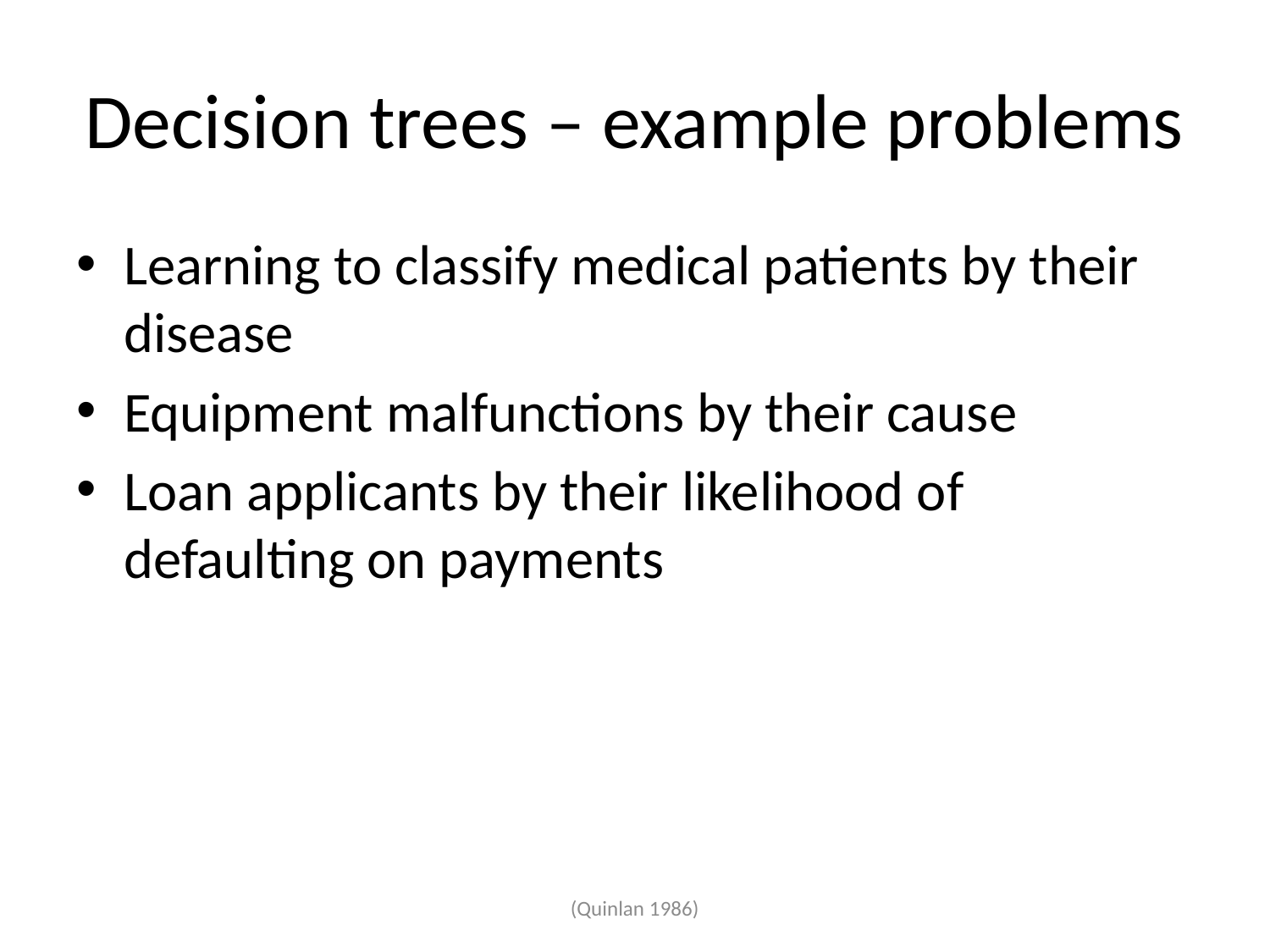

# Decision trees – example problems
Learning to classify medical patients by their disease
Equipment malfunctions by their cause
Loan applicants by their likelihood of defaulting on payments
(Quinlan 1986)